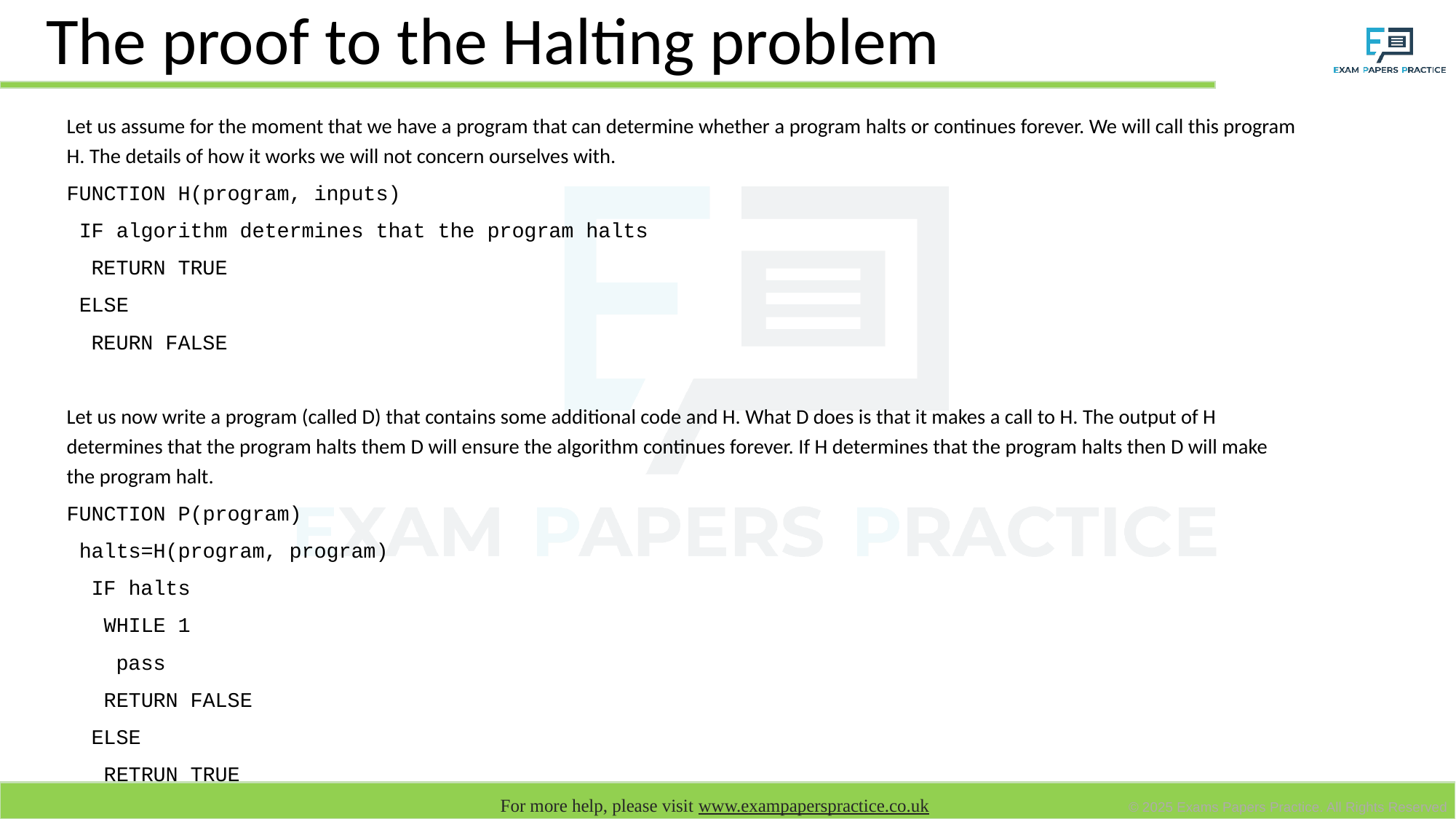

# The proof to the Halting problem
Let us assume for the moment that we have a program that can determine whether a program halts or continues forever. We will call this program H. The details of how it works we will not concern ourselves with.
FUNCTION H(program, inputs)
 IF algorithm determines that the program halts
  RETURN TRUE
 ELSE
  REURN FALSE

Let us now write a program (called D) that contains some additional code and H. What D does is that it makes a call to H. The output of H determines that the program halts them D will ensure the algorithm continues forever. If H determines that the program halts then D will make the program halt.
FUNCTION P(program)
 halts=H(program, program)
  IF halts
   WHILE 1
    pass
   RETURN FALSE
  ELSE
   RETRUN TRUE